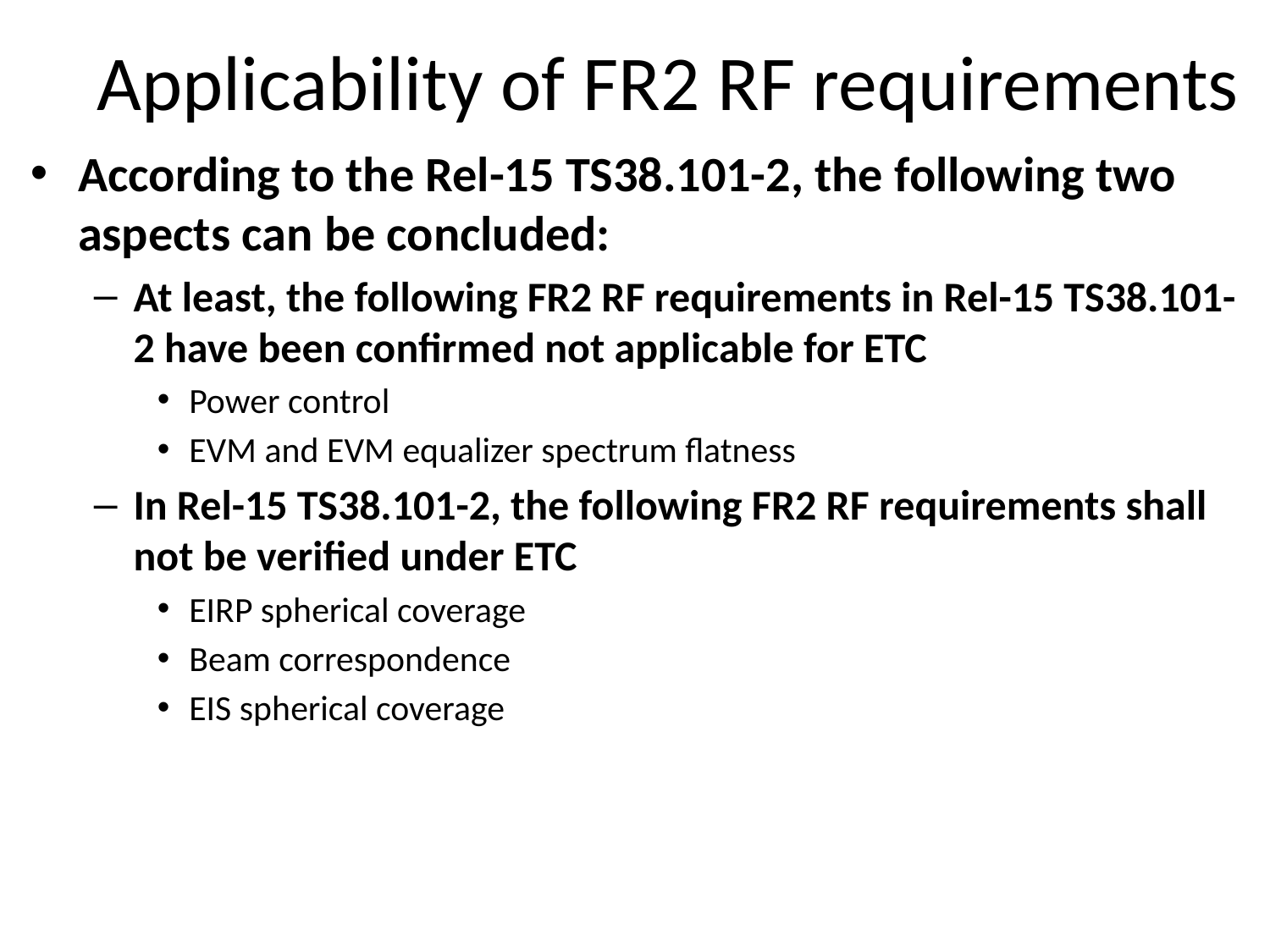

# Applicability of FR2 RF requirements
According to the Rel-15 TS38.101-2, the following two aspects can be concluded:
At least, the following FR2 RF requirements in Rel-15 TS38.101-2 have been confirmed not applicable for ETC
Power control
EVM and EVM equalizer spectrum flatness
In Rel-15 TS38.101-2, the following FR2 RF requirements shall not be verified under ETC
EIRP spherical coverage
Beam correspondence
EIS spherical coverage